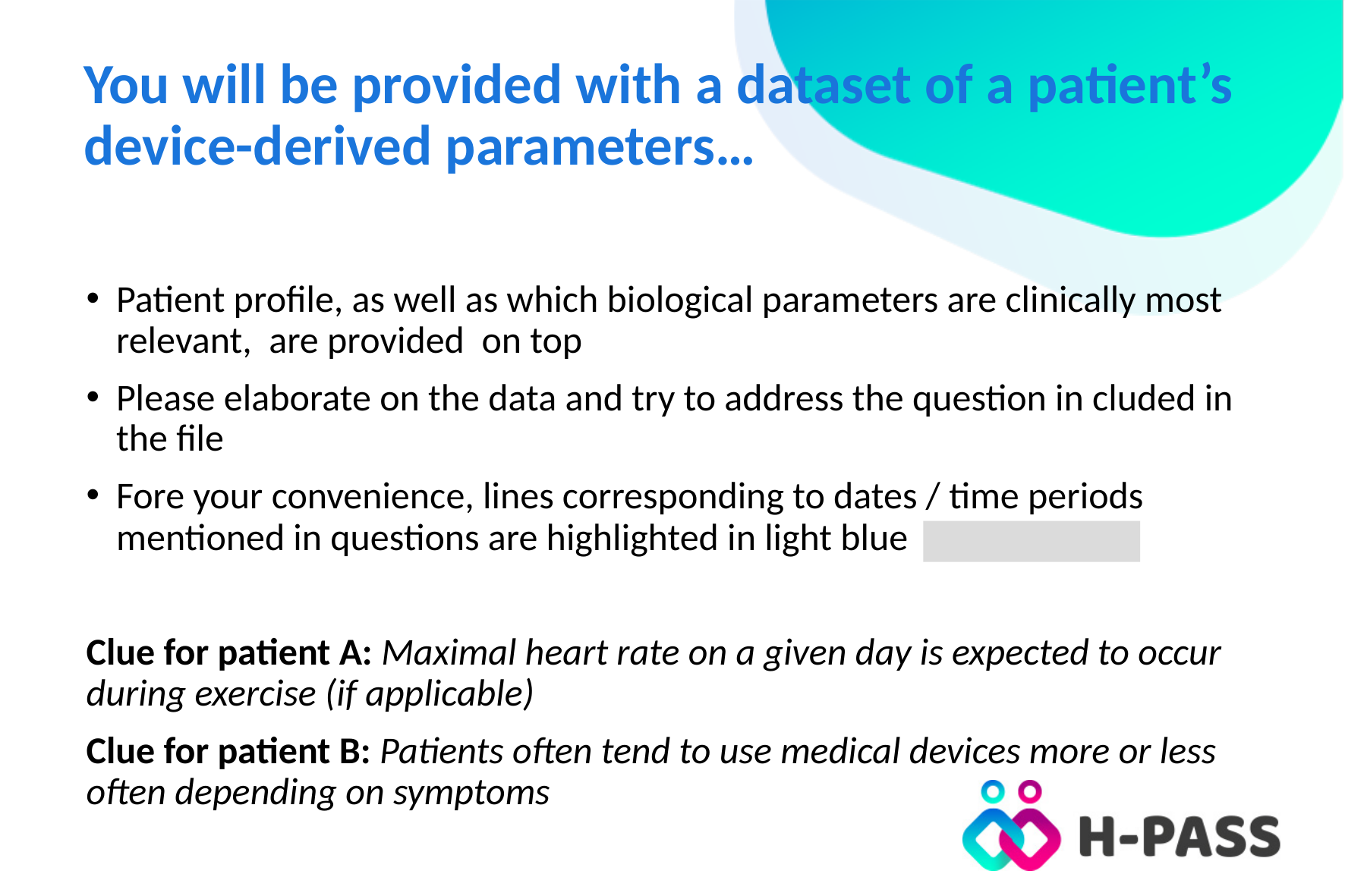

# You will be provided with a dataset of a patient’s device-derived parameters…

Patient profile, as well as which biological parameters are clinically most relevant,  are provided  on top
Please elaborate on the data and try to address the question in cluded in the file
Fore your convenience, lines corresponding to dates / time periods mentioned in questions are highlighted in light blue

Clue for patient A: Maximal heart rate on a given day is expected to occur during exercise (if applicable)
Clue for patient B: Patients often tend to use medical devices more or less often depending on symptoms